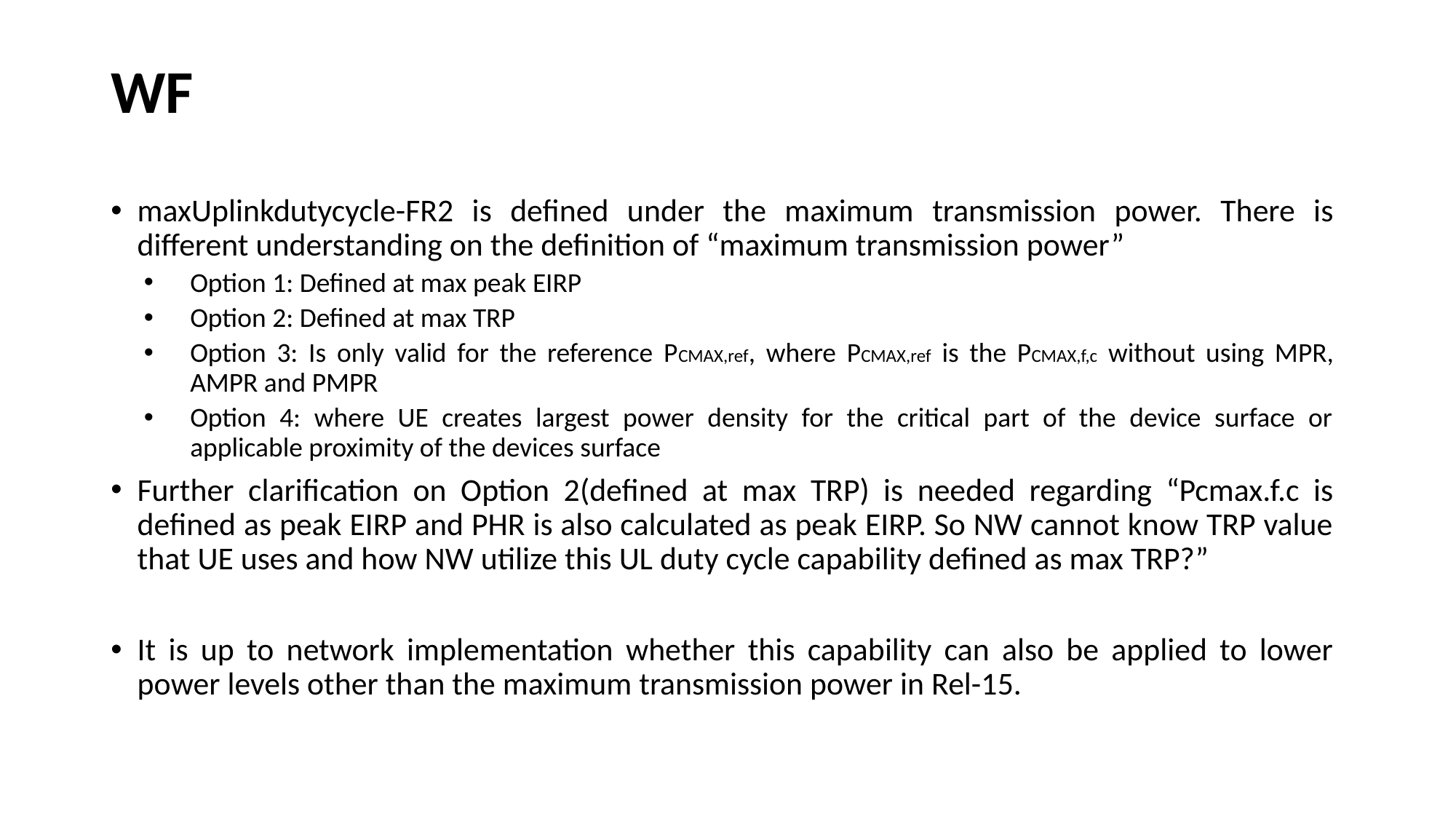

# WF
maxUplinkdutycycle-FR2 is defined under the maximum transmission power. There is different understanding on the definition of “maximum transmission power”
Option 1: Defined at max peak EIRP
Option 2: Defined at max TRP
Option 3: Is only valid for the reference PCMAX,ref, where PCMAX,ref is the PCMAX,f,c without using MPR, AMPR and PMPR
Option 4: where UE creates largest power density for the critical part of the device surface or applicable proximity of the devices surface
Further clarification on Option 2(defined at max TRP) is needed regarding “Pcmax.f.c is defined as peak EIRP and PHR is also calculated as peak EIRP. So NW cannot know TRP value that UE uses and how NW utilize this UL duty cycle capability defined as max TRP?”

It is up to network implementation whether this capability can also be applied to lower power levels other than the maximum transmission power in Rel-15.